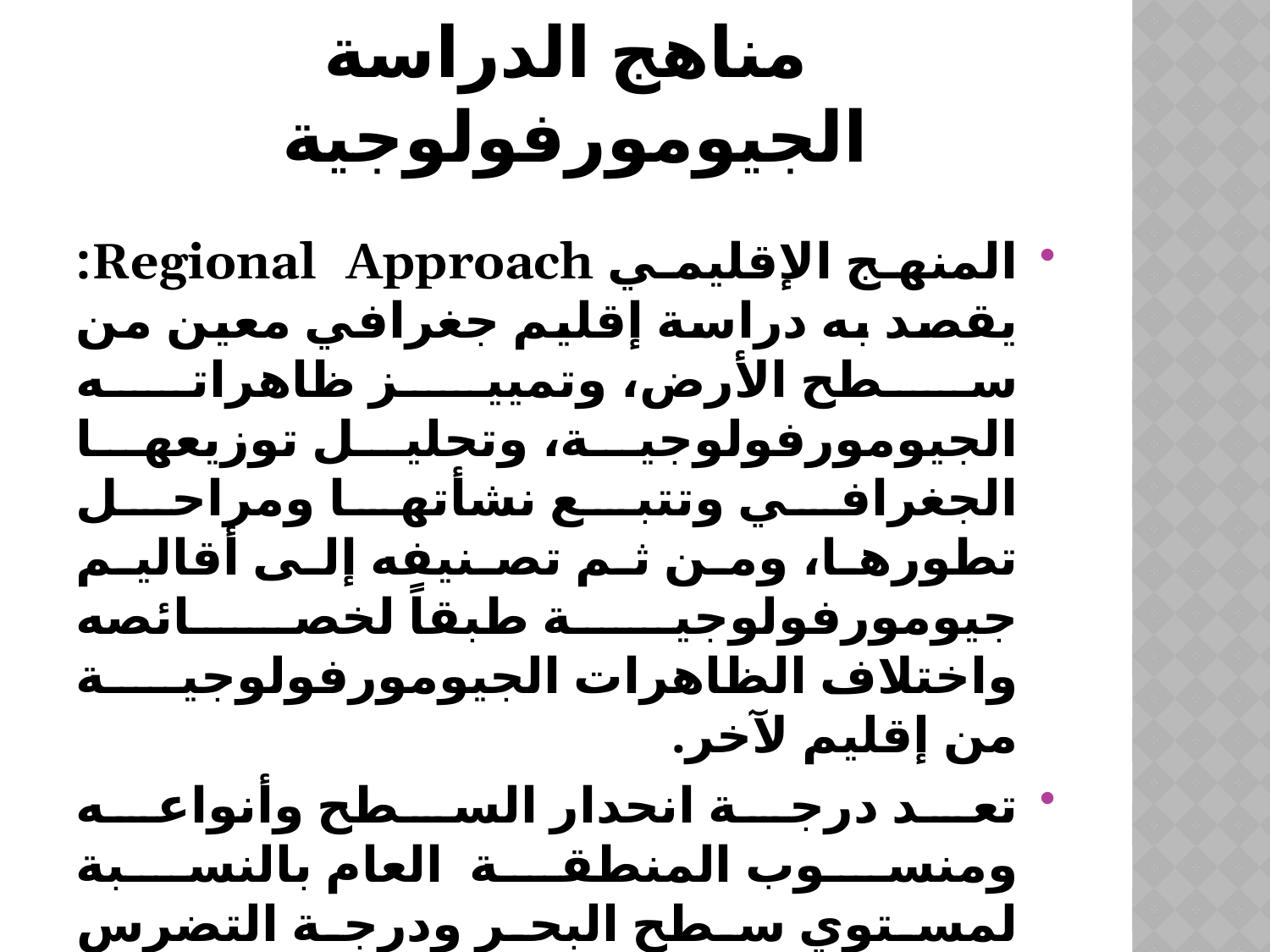

# مناهج الدراسة الجيومورفولوجية
المنهج الإقليمي Regional Approach: يقصد به دراسة إقليم جغرافي معين من سطح الأرض، وتمييز ظاهراته الجيومورفولوجية، وتحليل توزيعها الجغرافي وتتبع نشأتها ومراحل تطورها، ومن ثم تصنيفه إلى أقاليم جيومورفولوجية طبقاً لخصائصه واختلاف الظاهرات الجيومورفولوجية من إقليم لآخر.
تعد درجة انحدار السطح وأنواعه ومنسوب المنطقة  العام بالنسبة لمستوي سطح البحر ودرجة التضرس والتكوين الصخري من العناصر التي تسهم بشكل كبير في تصنيف الأقاليم الجيومورفولوجية.